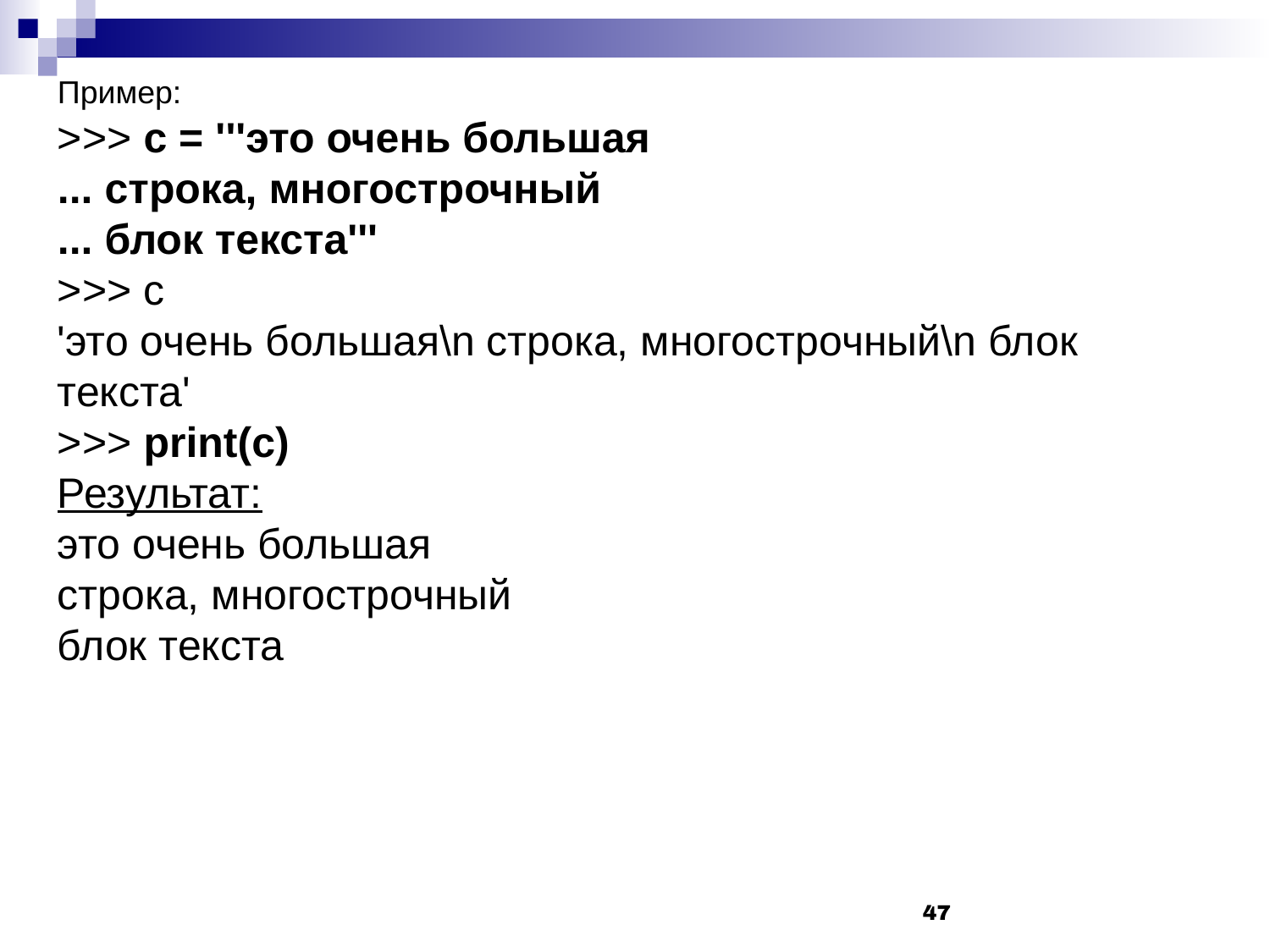

Пример:
>>> c = '''это очень большая
... строка, многострочный
... блок текста'''
>>> c
'это очень большая\n строка, многострочный\n блок текста'
>>> print(c)
Результат:
это очень большая
строка, многострочный
блок текста
47